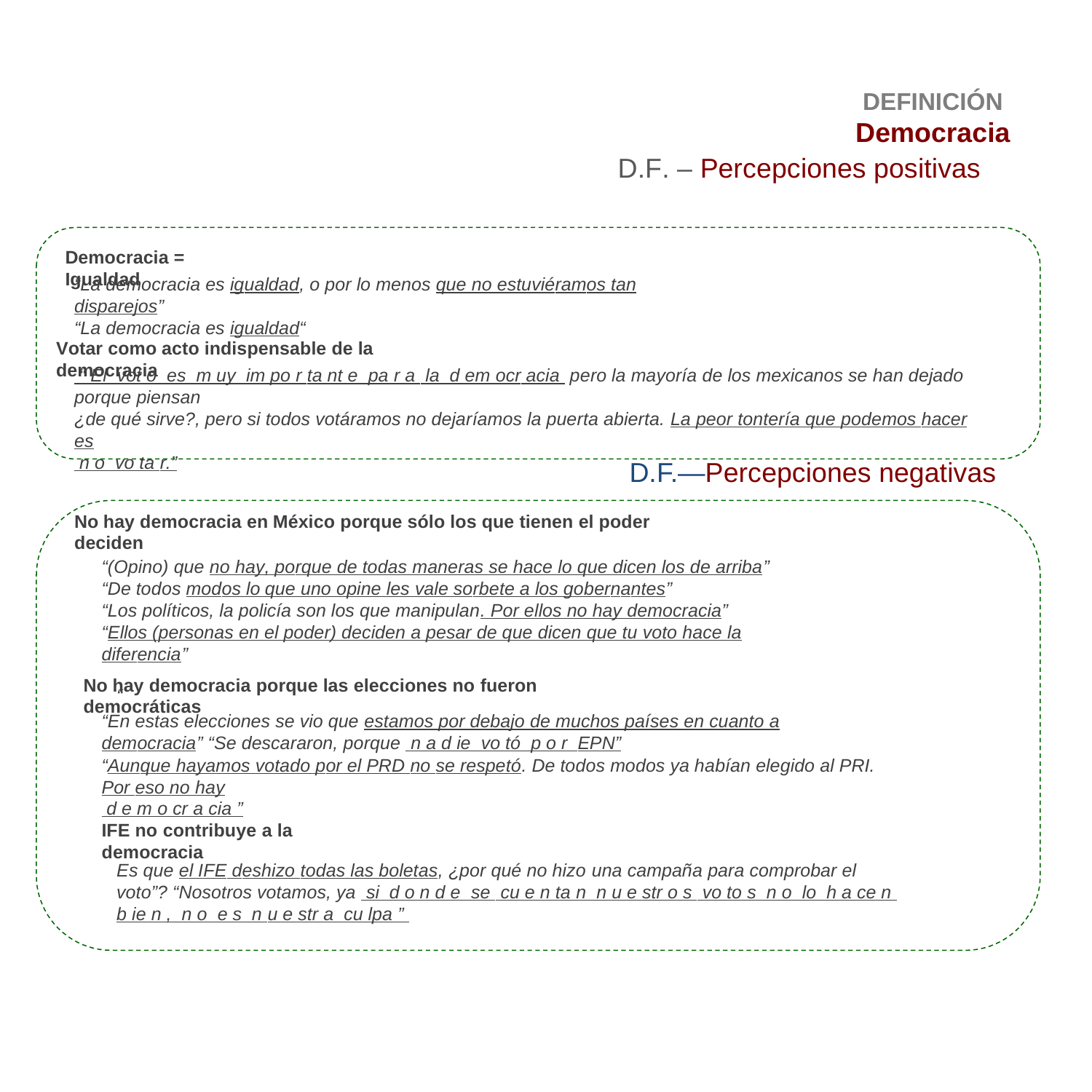

# DEFINICIÓN Democracia
D.F. – Percepciones positivas

Democracia = Igualdad
“La democracia es igualdad, o por lo menos que no estuviéramos tan disparejos”
“La democracia es igualdad“
Votar como acto indispensable de la democracia
 “ El  vot o  es  m uy  im po r ta nt e  pa r a  la  d em ocr acia  pero la mayoría de los mexicanos se han dejado porque piensan
¿de qué sirve?, pero si todos votáramos no dejaríamos la puerta abierta. La peor tontería que podemos hacer es
 n o  vo ta r.”
D.F.—Percepciones negativas

No hay democracia en México porque sólo los que tienen el poder deciden
“(Opino) que no hay, porque de todas maneras se hace lo que dicen los de arriba”
“De todos modos lo que uno opine les vale sorbete a los gobernantes”
“Los políticos, la policía son los que manipulan. Por ellos no hay democracia”
“Ellos (personas en el poder) deciden a pesar de que dicen que tu voto hace la diferencia”
No hay democracia porque las elecciones no fueron democráticas
“

Es que el IFE deshizo todas las boletas, ¿por qué no hizo una campaña para comprobar el voto”? “Nosotros votamos, ya  si  d o n d e  se  cu e n ta n  n u e str o s  vo to s  n o  lo  h a ce n  b ie n ,  n o  e s  n u e str a  cu lpa ”
“En estas elecciones se vio que estamos por debajo de muchos países en cuanto a democracia” “Se descararon, porque  n a d ie  vo tó  p o r  EPN”
“Aunque hayamos votado por el PRD no se respetó. De todos modos ya habían elegido al PRI. Por eso no hay
 d e m o cr a cia ”
IFE no contribuye a la democracia